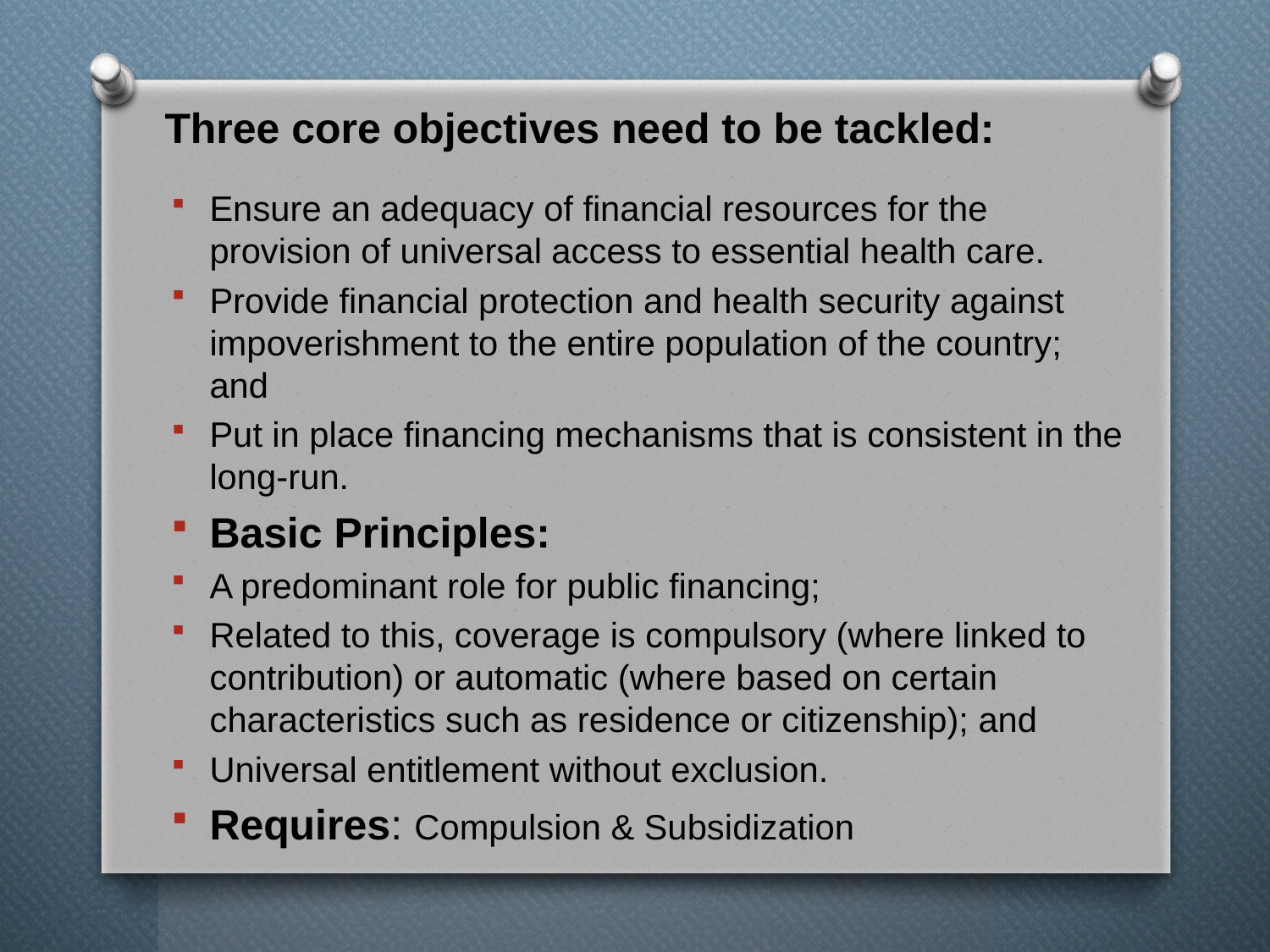

# Three core objectives need to be tackled:
Ensure an adequacy of financial resources for the provision of universal access to essential health care.
Provide financial protection and health security against impoverishment to the entire population of the country; and
Put in place financing mechanisms that is consistent in the long-run.
Basic Principles:
A predominant role for public financing;
Related to this, coverage is compulsory (where linked to contribution) or automatic (where based on certain characteristics such as residence or citizenship); and
Universal entitlement without exclusion.
Requires: Compulsion & Subsidization